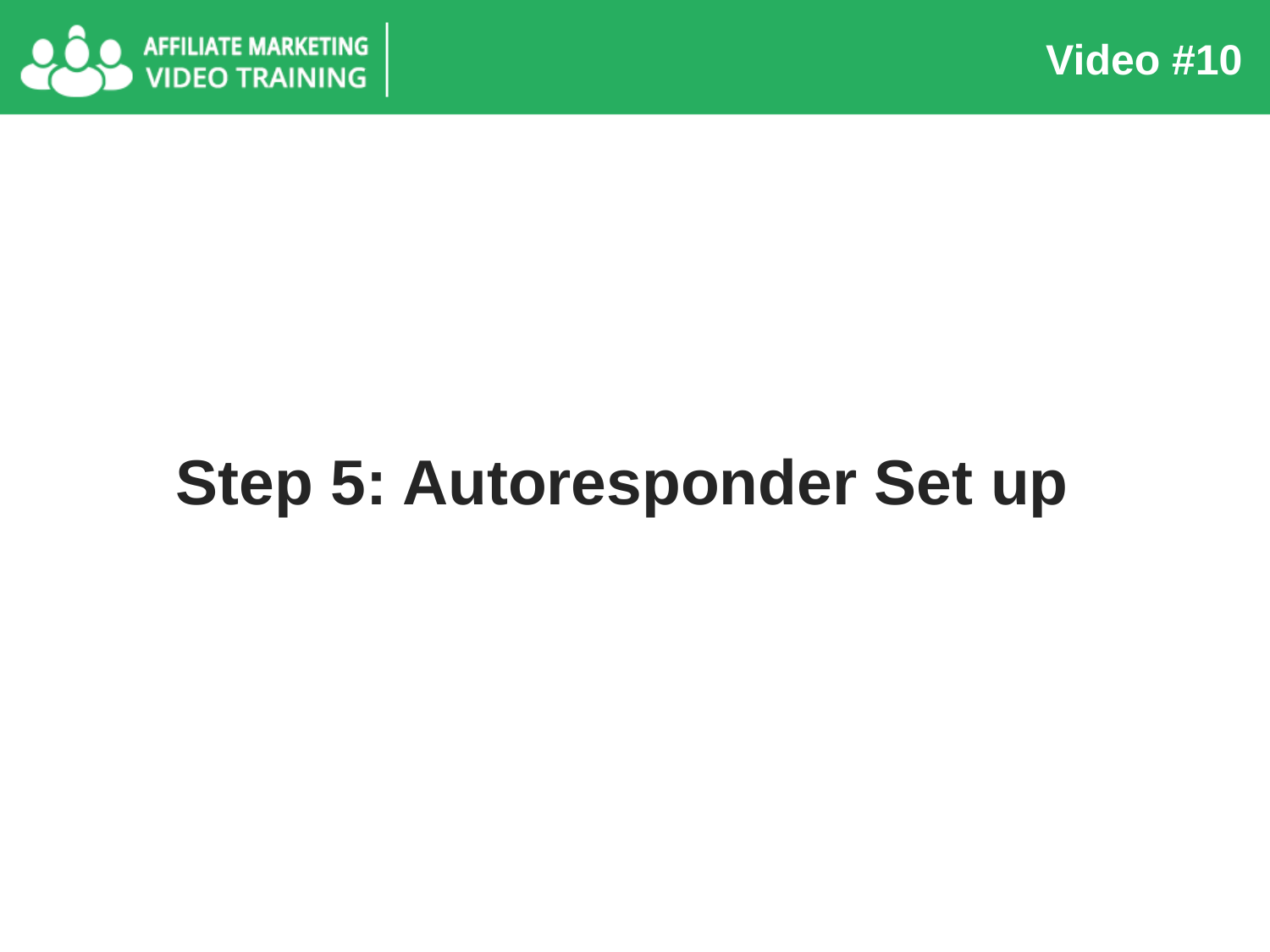

Video #10
Step 5: Autoresponder Set up